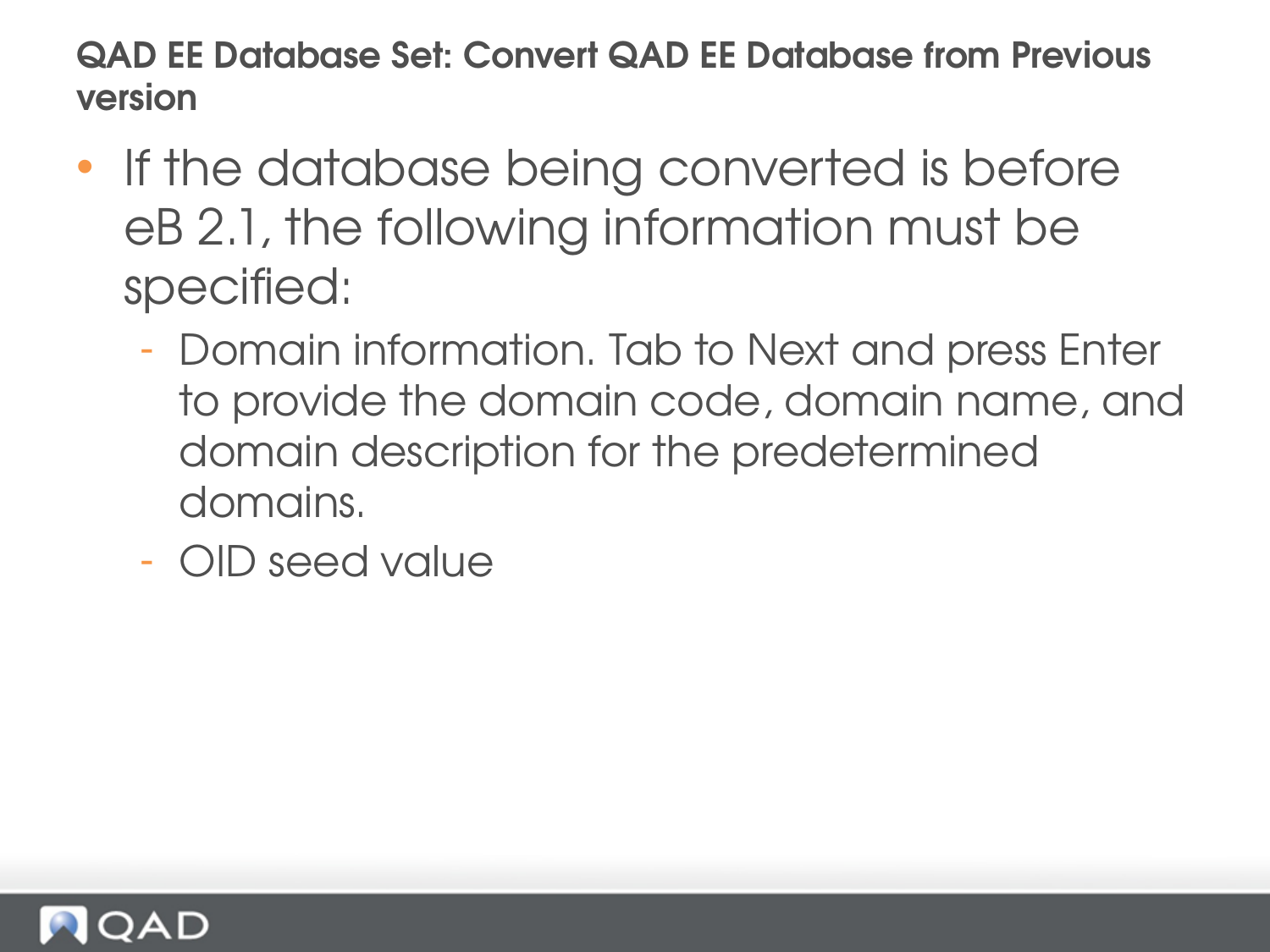

# QAD EE Database Set: Convert QAD EE Database from Previous version
If the database being converted is before eB 2.1, the following information must be specified:
Domain information. Tab to Next and press Enter to provide the domain code, domain name, and domain description for the predetermined domains.
OID seed value